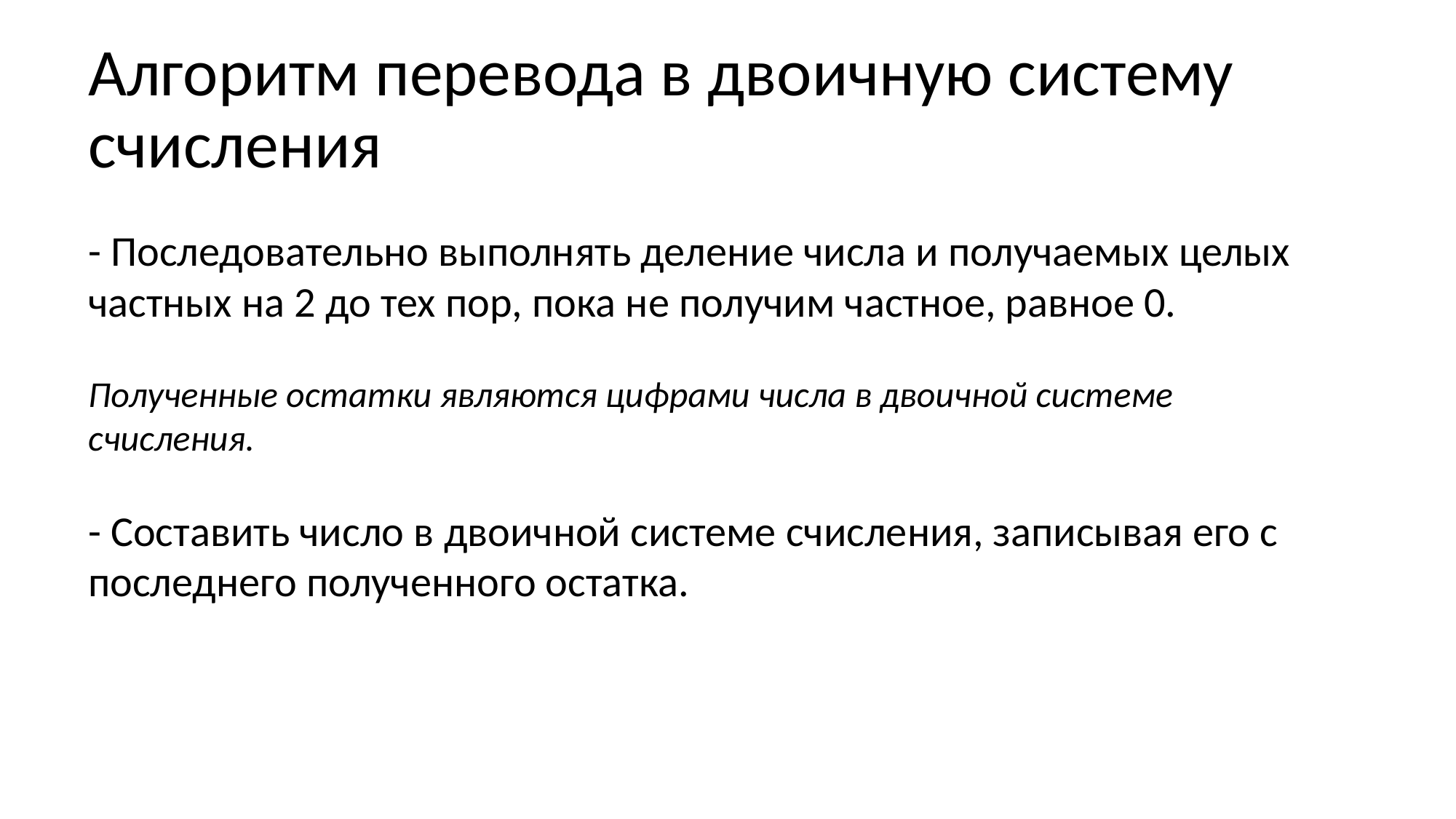

# Алгоритм перевода в двоичную систему счисления
- Последовательно выполнять деление числа и получаемых целых частных на 2 до тех пор, пока не получим частное, равное 0.
Полученные остатки являются цифрами числа в двоичной системе счисления.
- Составить число в двоичной системе счисления, записывая его с последнего полученного остатка.